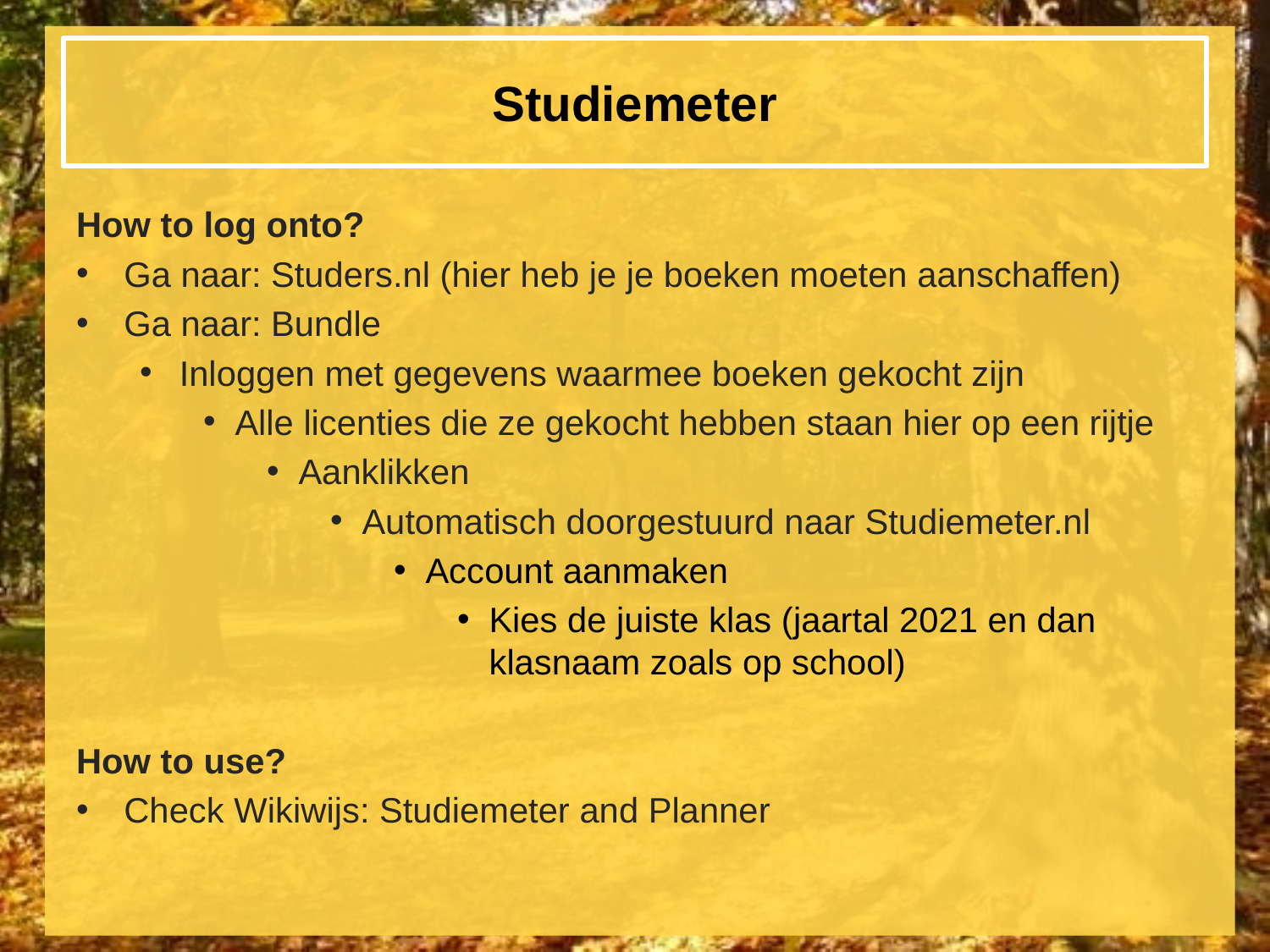

# Studiemeter
How to log onto?
Ga naar: Studers.nl (hier heb je je boeken moeten aanschaffen)
Ga naar: Bundle
Inloggen met gegevens waarmee boeken gekocht zijn
Alle licenties die ze gekocht hebben staan hier op een rijtje
Aanklikken
Automatisch doorgestuurd naar Studiemeter.nl
Account aanmaken
Kies de juiste klas (jaartal 2021 en dan klasnaam zoals op school)

How to use?
Check Wikiwijs: Studiemeter and Planner